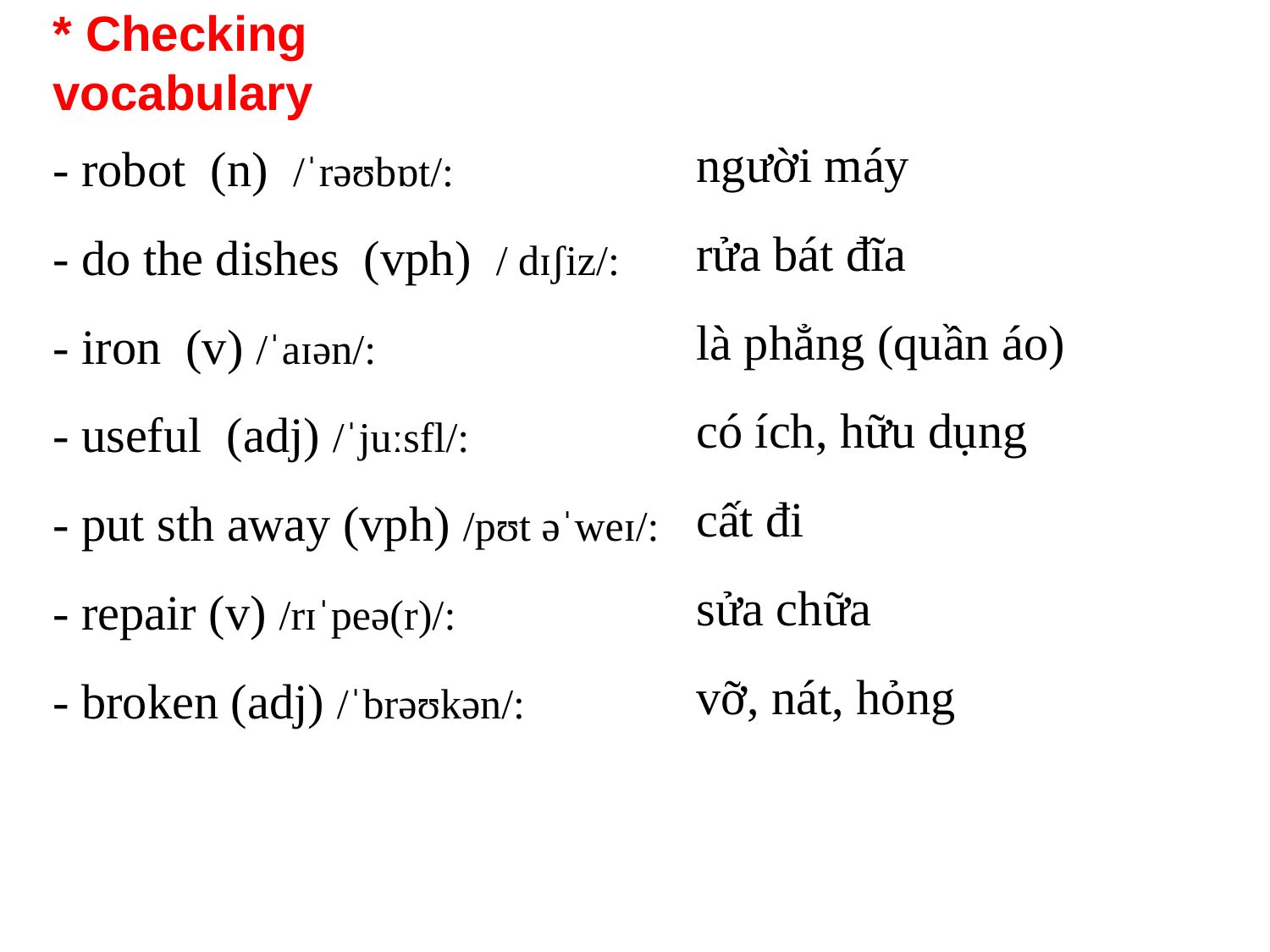

* Checking  vocabulary
người máy
rửa bát đĩa
là phẳng (quần áo)
có ích, hữu dụng
cất đi
sửa chữa
vỡ, nát, hỏng
- robot  (n)  /ˈrəʊbɒt/:
- do the dishes  (vph)  / dɪʃiz/:
- iron  (v) /ˈaɪən/:
- useful  (adj) /ˈjuːsfl/:
- put sth away (vph) /pʊt əˈweɪ/:
- repair (v) /rɪˈpeə(r)/:
- broken (adj) /ˈbrəʊkən/: